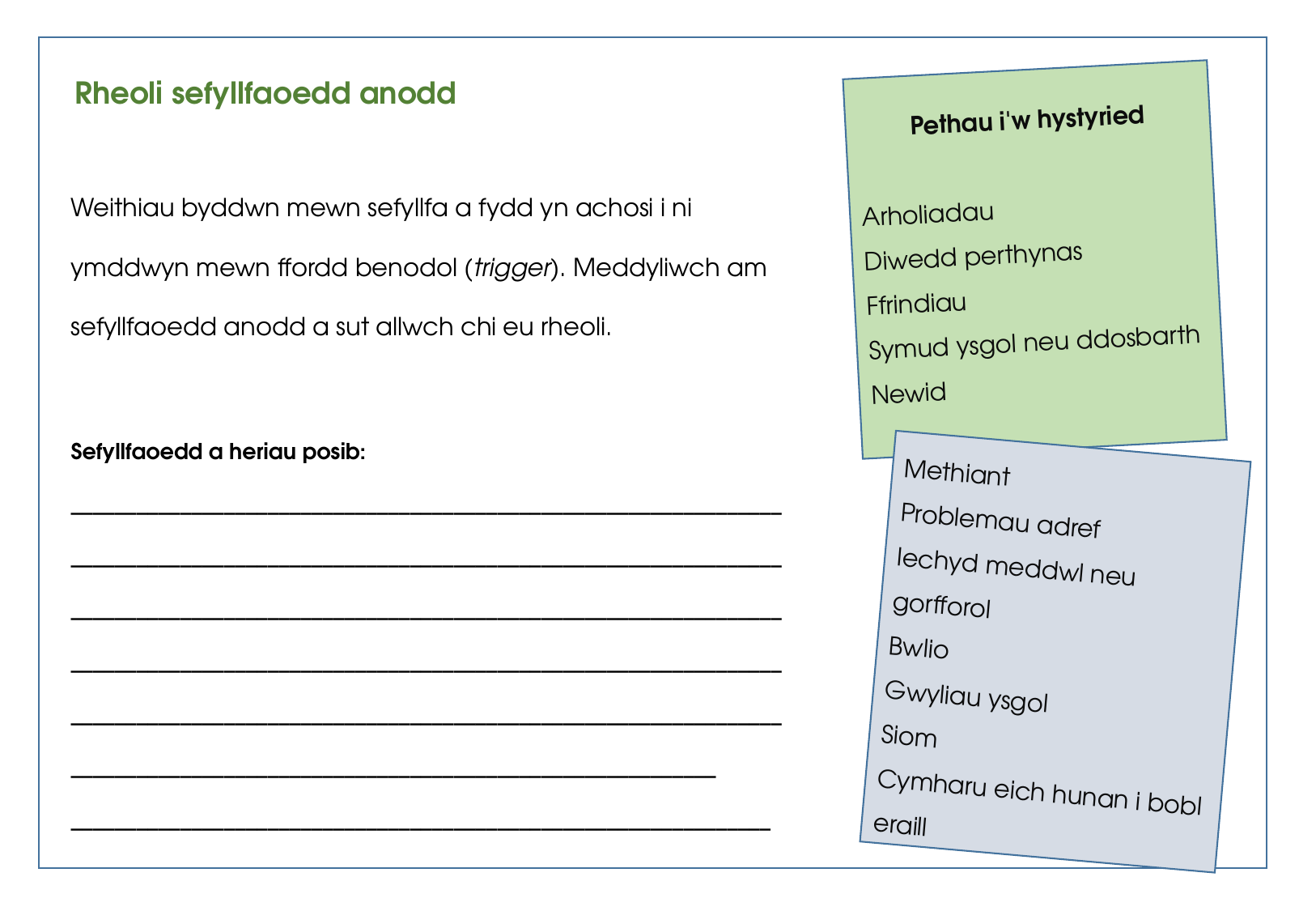

Rheoli sefyllfaoedd anodd
Pethau i'w hystyried

Arholiadau
Diwedd perthynas
Ffrindiau
Symud ysgol neu ddosbarth
Newid

Weithiau byddwn mewn sefyllfa a fydd yn achosi i ni ymddwyn mewn ffordd benodol (trigger). Meddyliwch am sefyllfaoedd anodd a sut allwch chi eu rheoli.
Sefyllfaoedd a heriau posib:
________________________________________________________________________________________________________________________________________________________________________________________________________________________________________________________________________________________________________________________________________________________________________________________________
________________________________________________________________
Methiant
Problemau adref
Iechyd meddwl neu gorfforol
Bwlio
Gwyliau ysgol
Siom
Cymharu eich hunan i bobl eraill